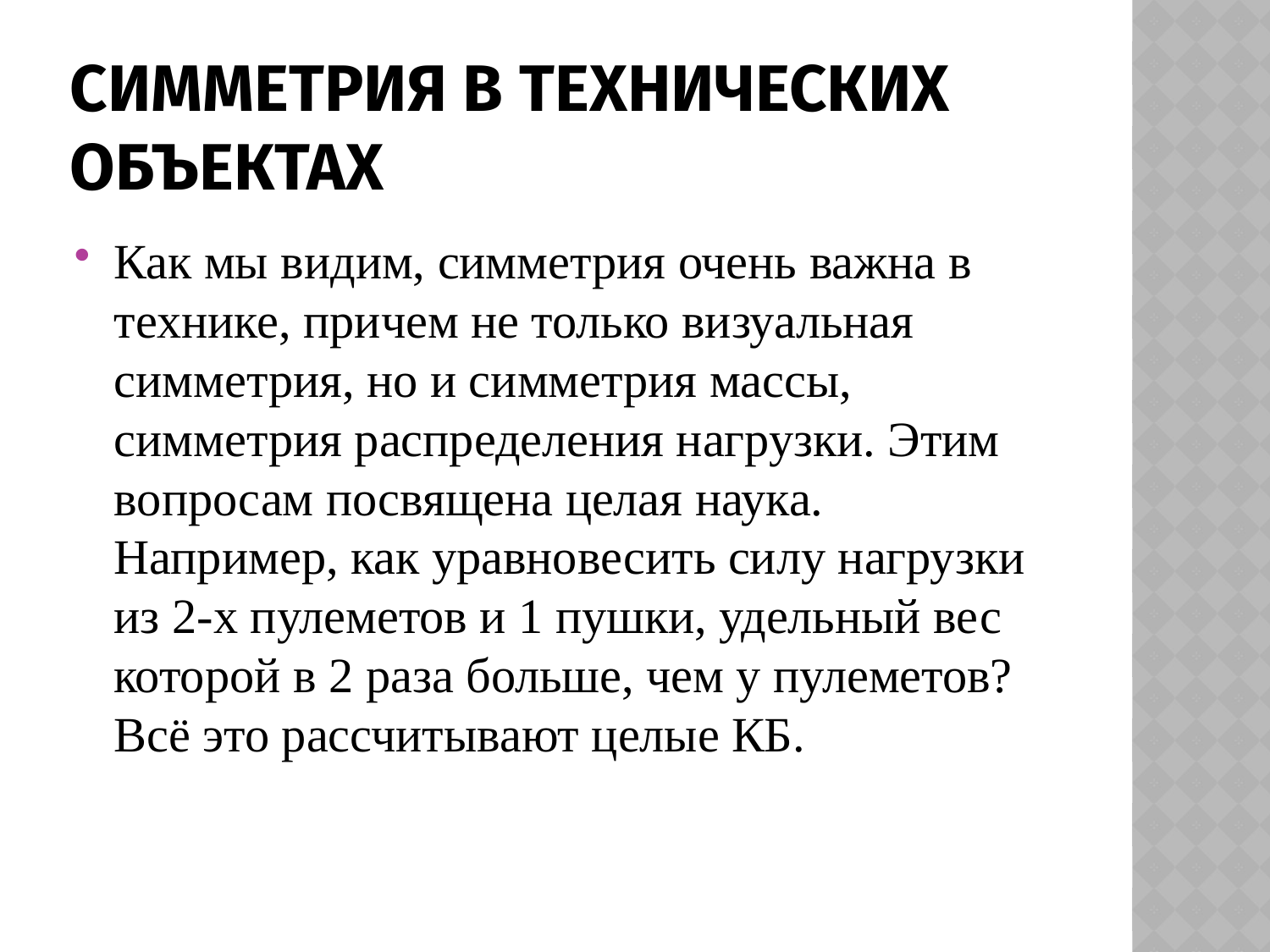

# Симметрия в технических объектах
Как мы видим, симметрия очень важна в технике, причем не только визуальная симметрия, но и симметрия массы, симметрия распределения нагрузки. Этим вопросам посвящена целая наука. Например, как уравновесить силу нагрузки из 2-х пулеметов и 1 пушки, удельный вес которой в 2 раза больше, чем у пулеметов? Всё это рассчитывают целые КБ.